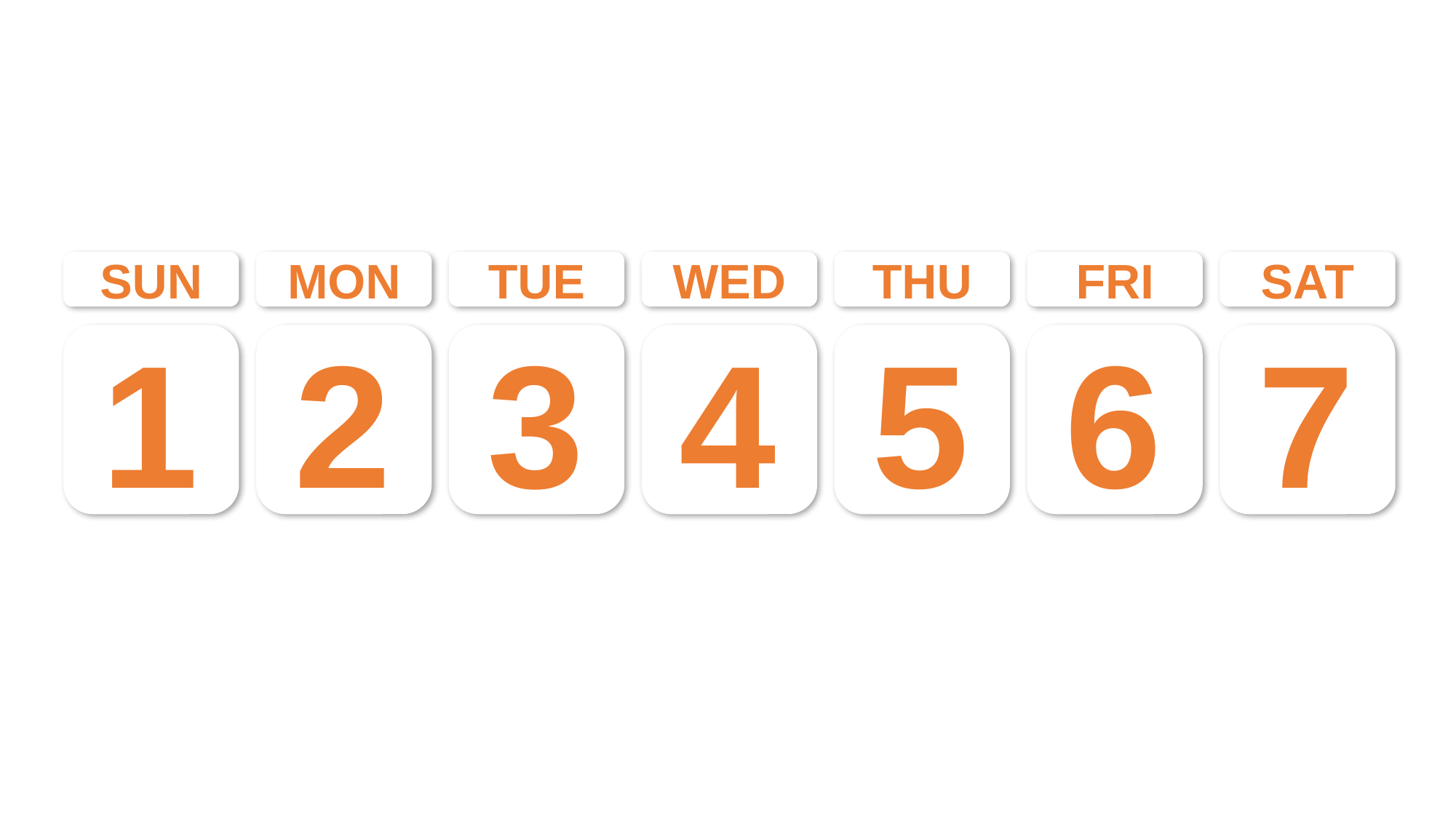

SUN

1

MON

2

TUE

3

WED

4

THU

5

FRI

6

SAT

7